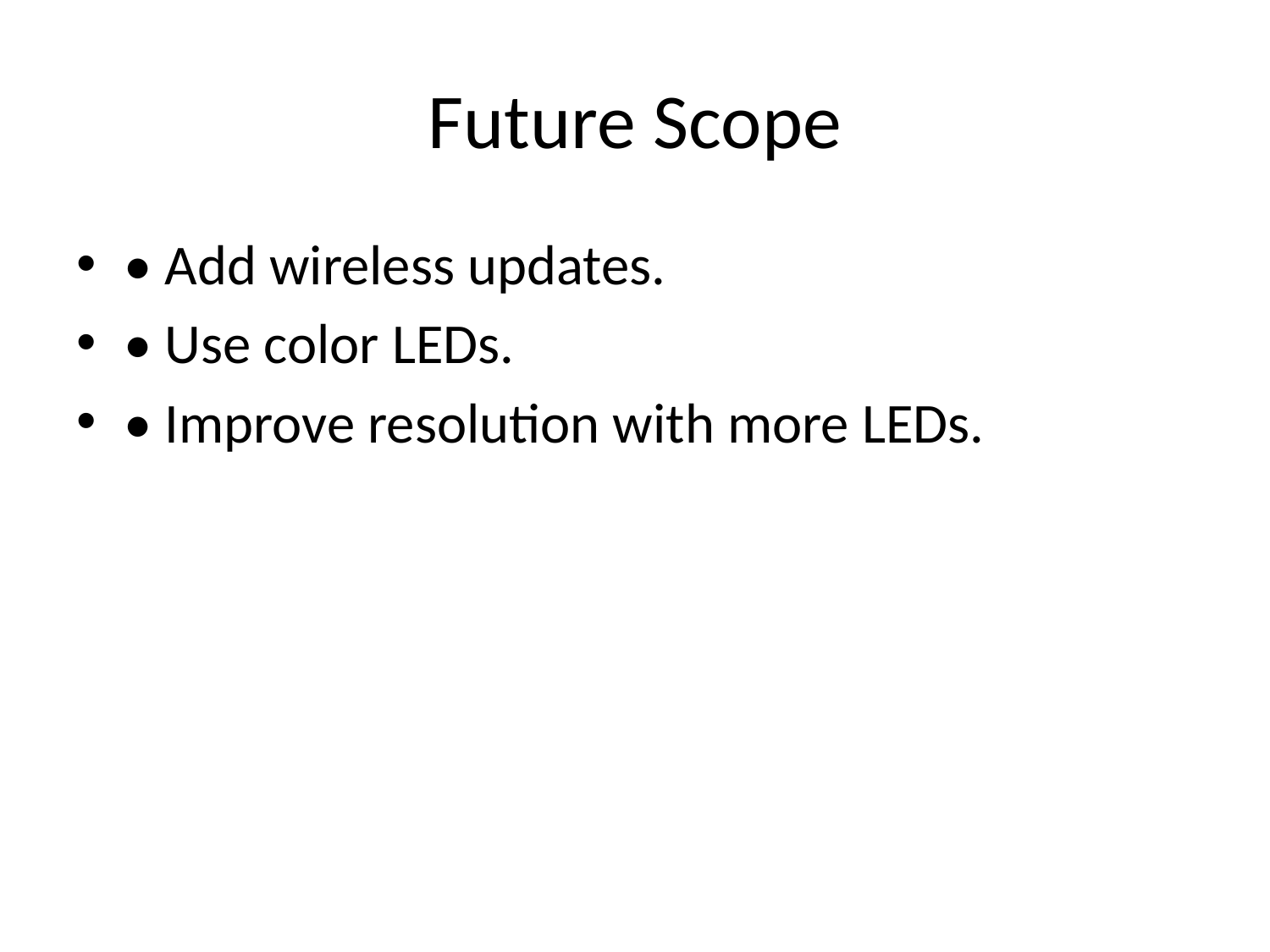

# Future Scope
• Add wireless updates.
• Use color LEDs.
• Improve resolution with more LEDs.